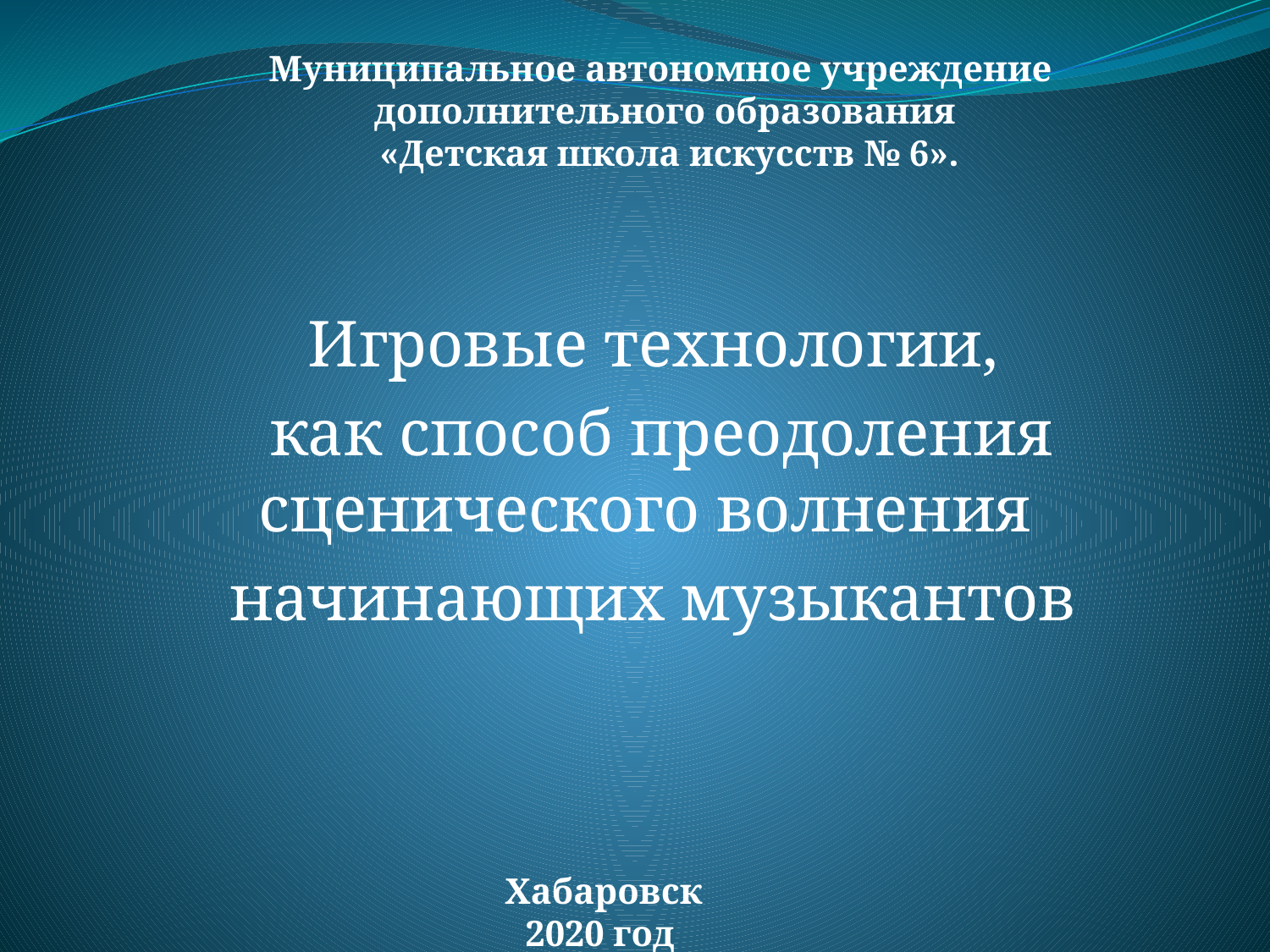

#
Муниципальное автономное учреждение
дополнительного образования
 «Детская школа искусств № 6».
Игровые технологии,
 как способ преодоления сценического волнения
начинающих музыкантов
 Хабаровск
2020 год